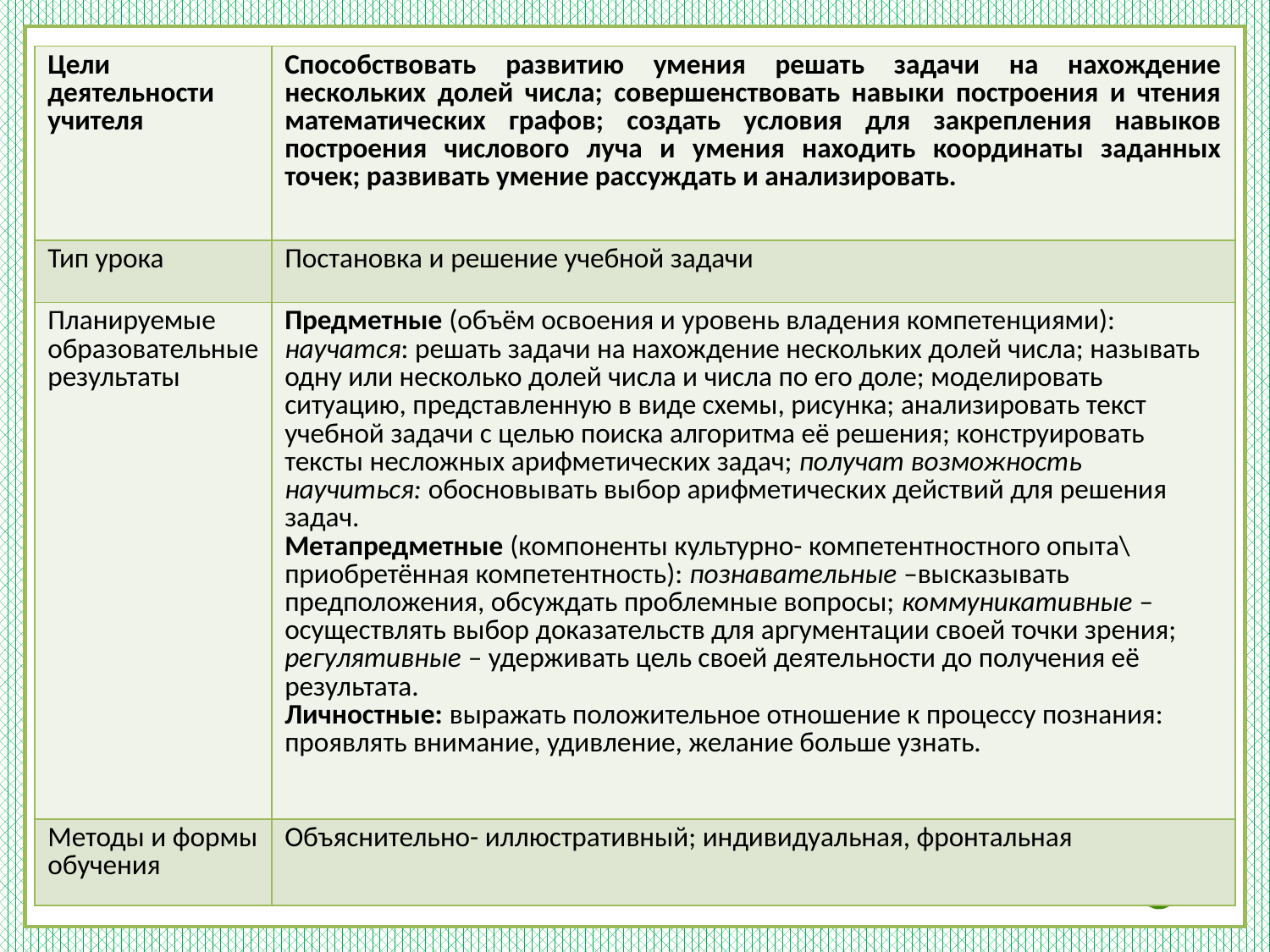

| Цели деятельности учителя | Способствовать развитию умения решать задачи на нахождение нескольких долей числа; совершенствовать навыки построения и чтения математических графов; создать условия для закрепления навыков построения числового луча и умения находить координаты заданных точек; развивать умение рассуждать и анализировать. |
| --- | --- |
| Тип урока | Постановка и решение учебной задачи |
| Планируемые образовательные результаты | Предметные (объём освоения и уровень владения компетенциями): научатся: решать задачи на нахождение нескольких долей числа; называть одну или несколько долей числа и числа по его доле; моделировать ситуацию, представленную в виде схемы, рисунка; анализировать текст учебной задачи с целью поиска алгоритма её решения; конструировать тексты несложных арифметических задач; получат возможность научиться: обосновывать выбор арифметических действий для решения задач. Метапредметные (компоненты культурно- компетентностного опыта\ приобретённая компетентность): познавательные –высказывать предположения, обсуждать проблемные вопросы; коммуникативные – осуществлять выбор доказательств для аргументации своей точки зрения; регулятивные – удерживать цель своей деятельности до получения её результата. Личностные: выражать положительное отношение к процессу познания: проявлять внимание, удивление, желание больше узнать. |
| Методы и формы обучения | Объяснительно- иллюстративный; индивидуальная, фронтальная |